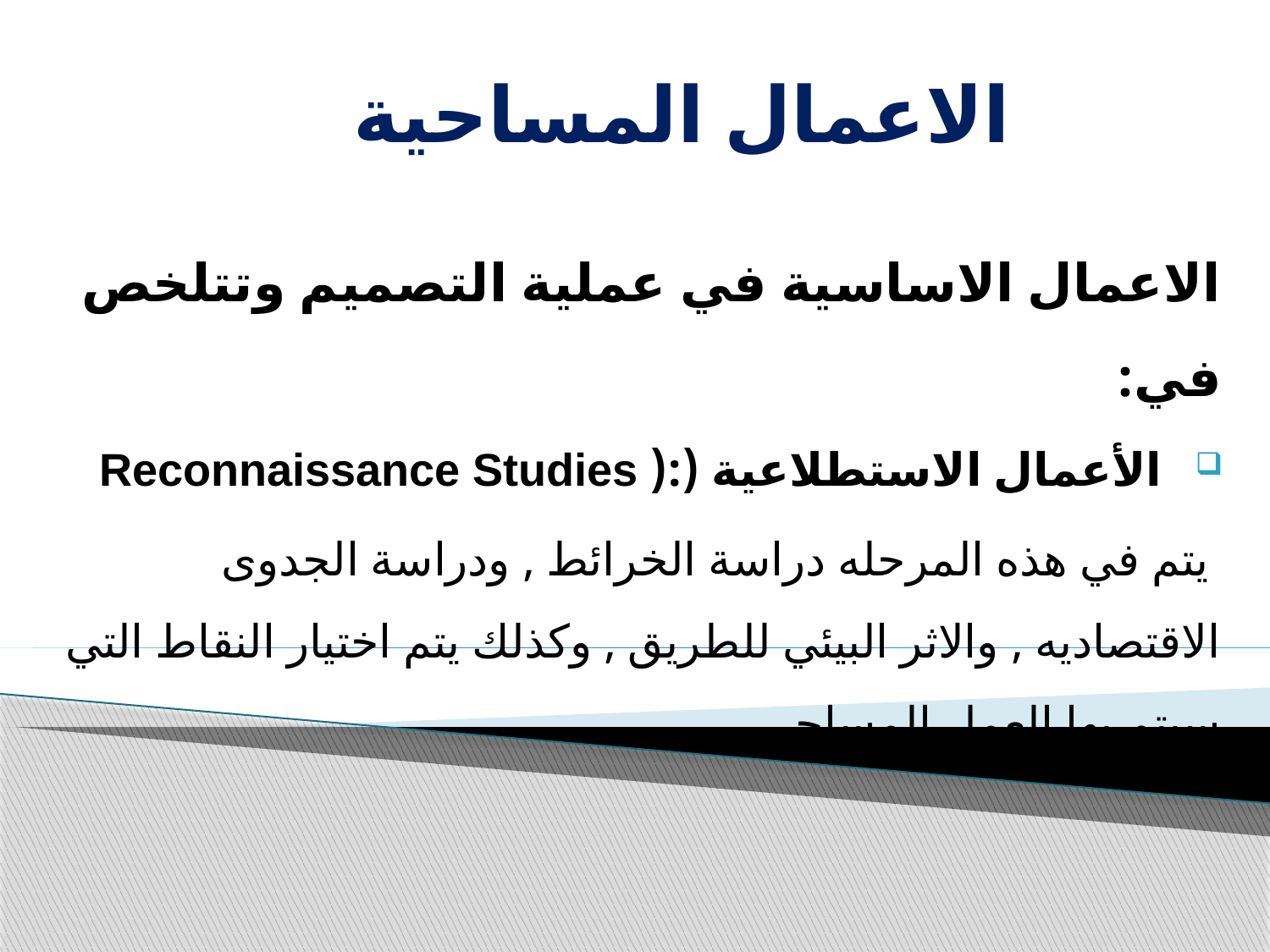

# الاعمال المساحية
الاعمال الاساسية في عملية التصميم وتتلخص في:
الأعمال الاستطلاعية (:( Reconnaissance Studies
 يتم في هذه المرحله دراسة الخرائط , ودراسة الجدوى الاقتصاديه , والاثر البيئي للطريق , وكذلك يتم اختيار النقاط التي سيتم بها العمل المساحي .